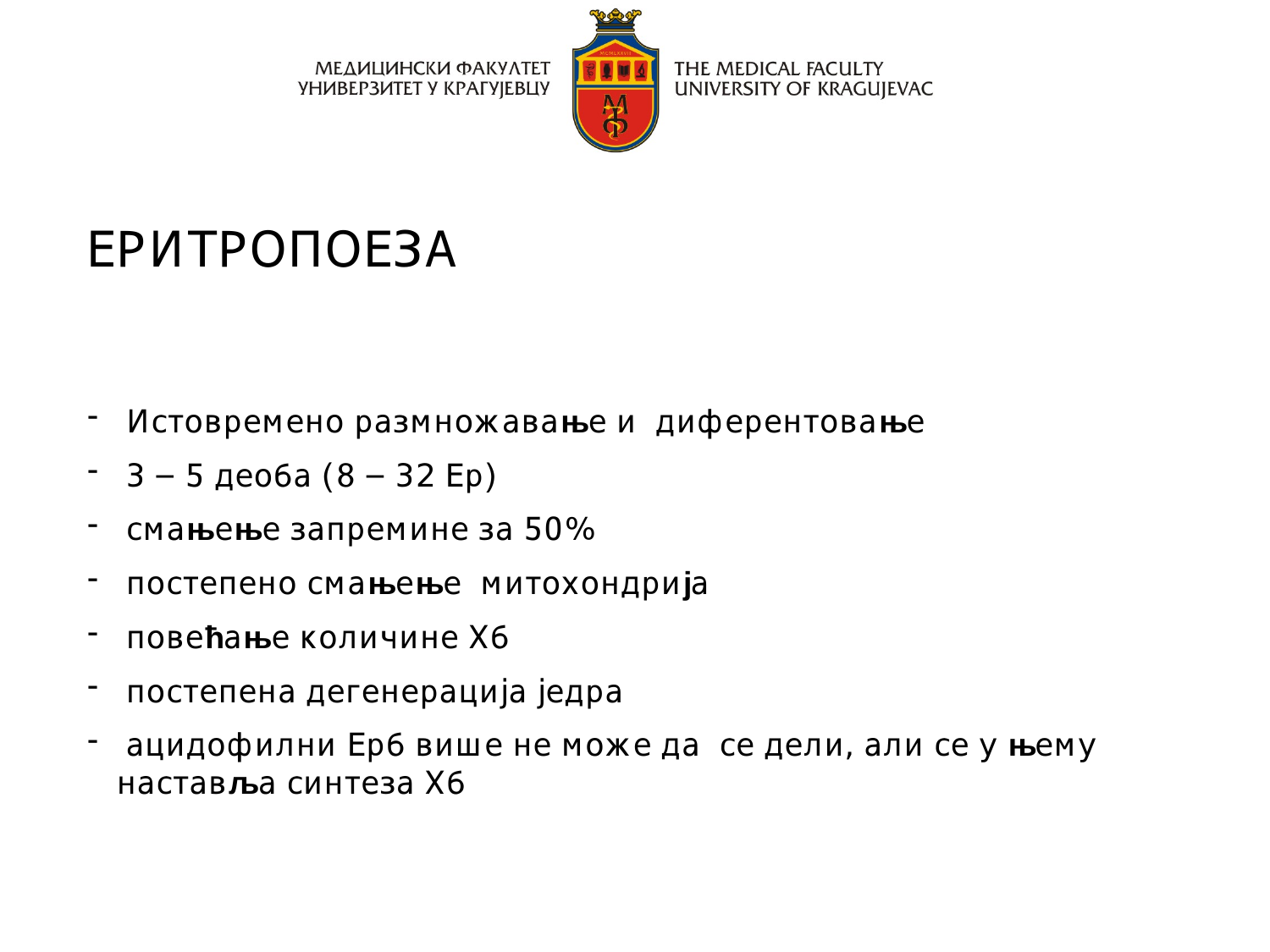

ЕРИТРОПОЕЗА

 Истовремено размножавање и  диферентовање
 3 – 5 деоба (8 – 32 Ер)
 смањење запремине за 50%
 постепено смањење  митохондрија
 повећање количине Хб
 постепена дегенерација једра
 ацидофилни Ерб више не може да  се дели, али се у њему наставља синтеза Хб